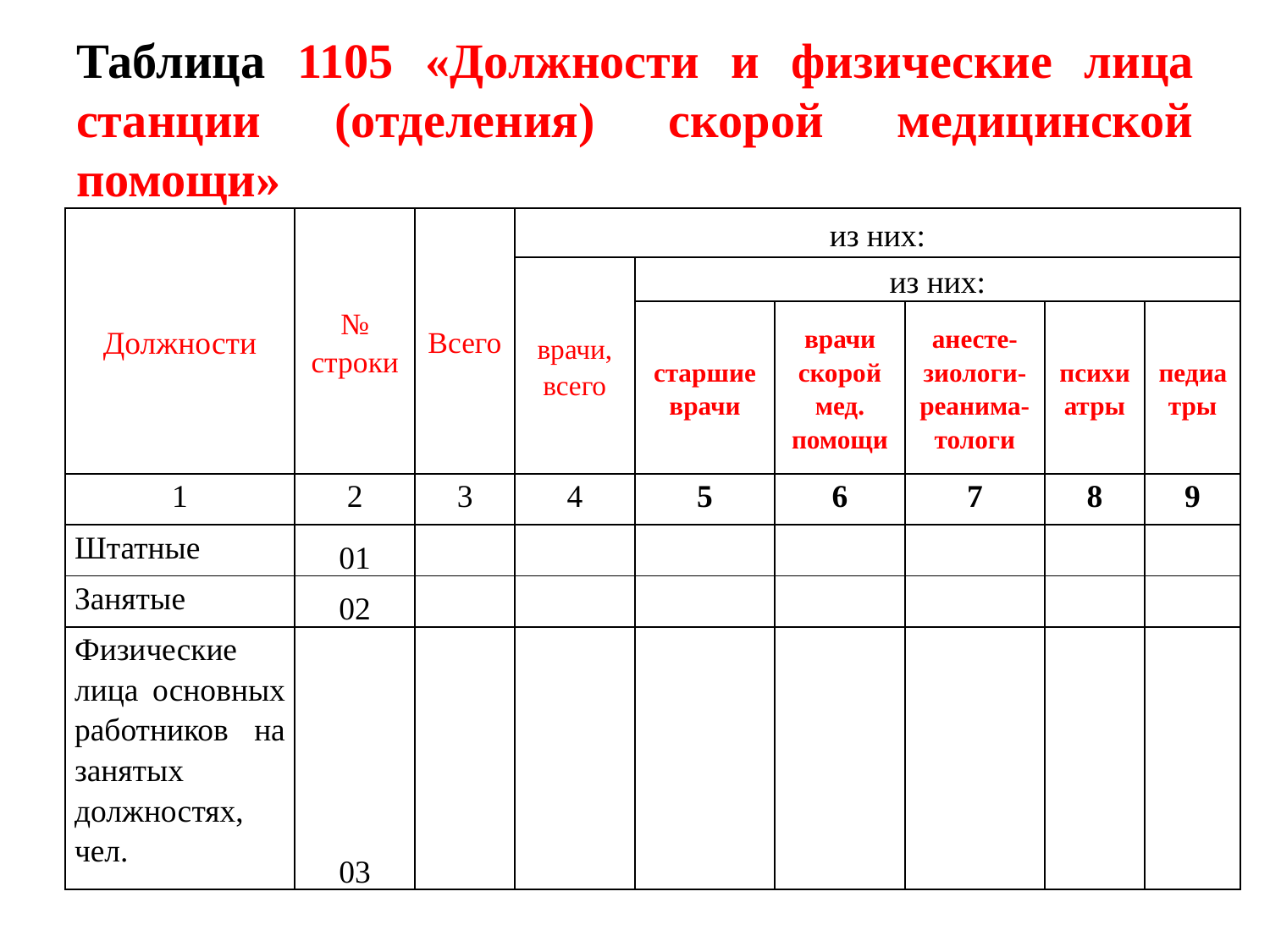

# Таблица 1105 «Должности и физические лица станции (отделения) скорой медицинской помощи»
| Должности | № строки | Всего | из них: |  |  |  |  |  |
| --- | --- | --- | --- | --- | --- | --- | --- | --- |
|  |  |  | врачи, всего | из них: |  |  |  |  |
|  |  |  |  | старшие врачи | врачи скорой мед. помощи | анесте-зиологи-реанима-тологи | психиатры | педиатры |
| 1 | 2 | 3 | 4 | 5 | 6 | 7 | 8 | 9 |
| Штатные | 01 |  |  |  |  |  |  |  |
| Занятые | 02 |  |  |  |  |  |  |  |
| Физические лица основных работников на занятых должностях, чел. | 03 |  |  |  |  |  |  |  |